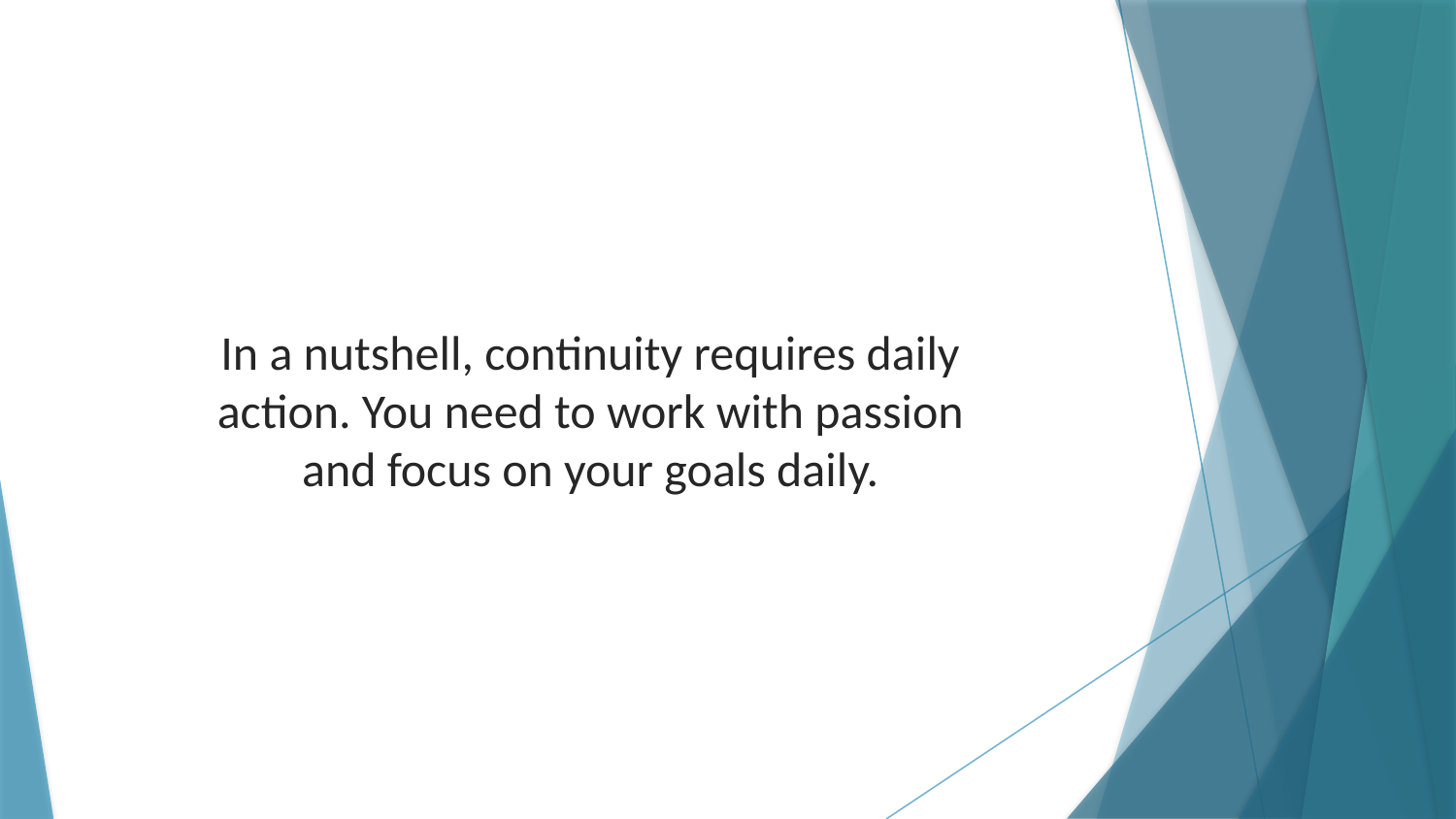

In a nutshell, continuity requires daily action. You need to work with passion and focus on your goals daily.